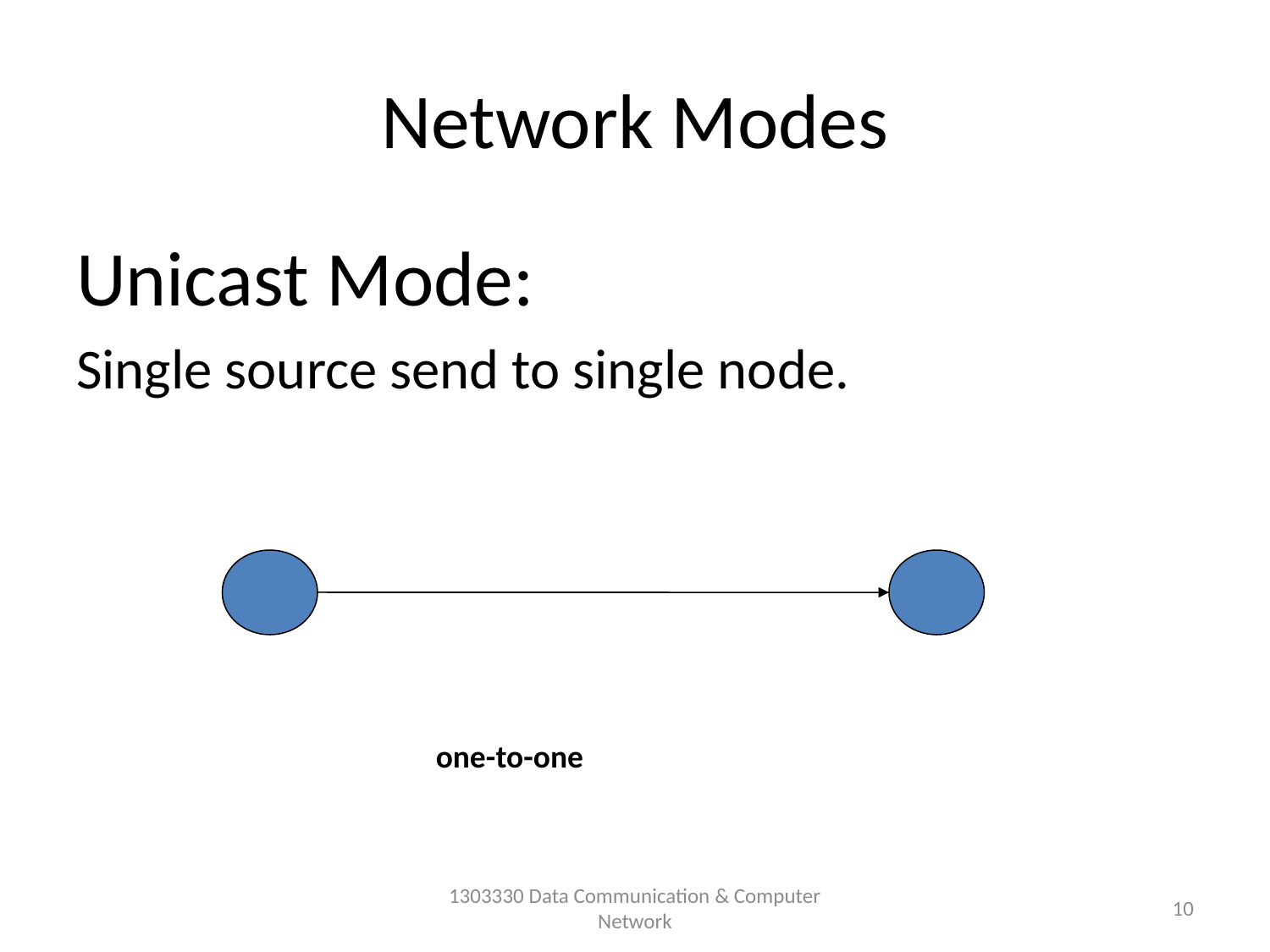

# Network Modes
Unicast Mode:
Single source send to single node.

one-to-one
1303330 Data Communication & Computer Network
10